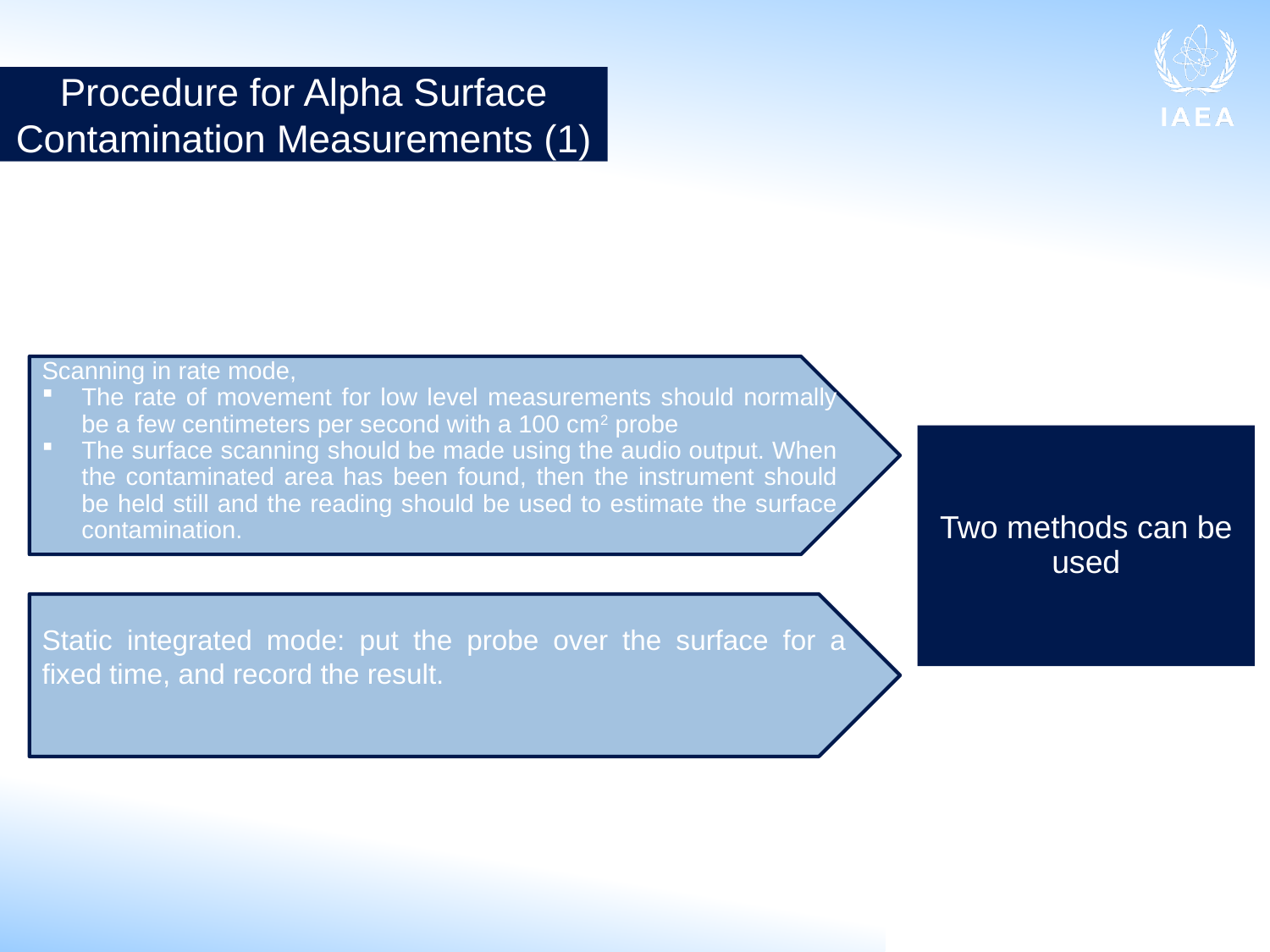

Procedure for Alpha Surface
Contamination Measurements (1)

Scanning in rate mode,
The rate of movement for low level measurements should normally be a few centimeters per second with a 100 cm2 probe
The surface scanning should be made using the audio output. When the contaminated area has been found, then the instrument should be held still and the reading should be used to estimate the surface contamination.

Two methods can be used
Static integrated mode: put the probe over the surface for a fixed time, and record the result.